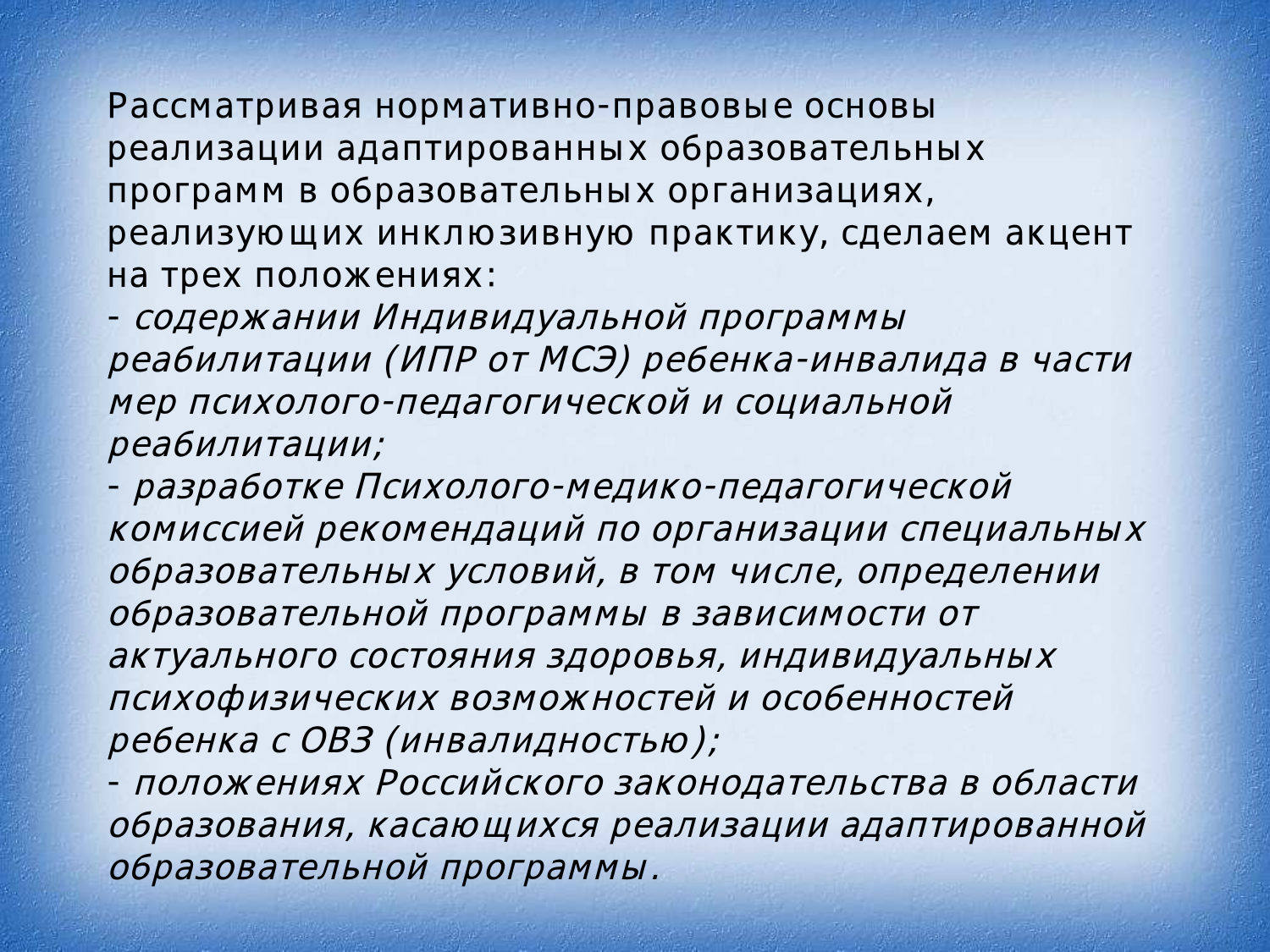

Рассматривая нормативно-правовые основы реализации адаптированных образовательных программ в образовательных организациях, реализующих инклюзивную практику, сделаем акцент на трех положениях:
- содержании Индивидуальной программы реабилитации (ИПР от МСЭ) ребенка-инвалида в части мер психолого-педагогической и социальной реабилитации;
- разработке Психолого-медико-педагогической комиссией рекомендаций по организации специальных образовательных условий, в том числе, определении образовательной программы в зависимости от актуального состояния здоровья, индивидуальных психофизических возможностей и особенностей ребенка с ОВЗ (инвалидностью);
- положениях Российского законодательства в области образования, касающихся реализации адаптированной образовательной программы.